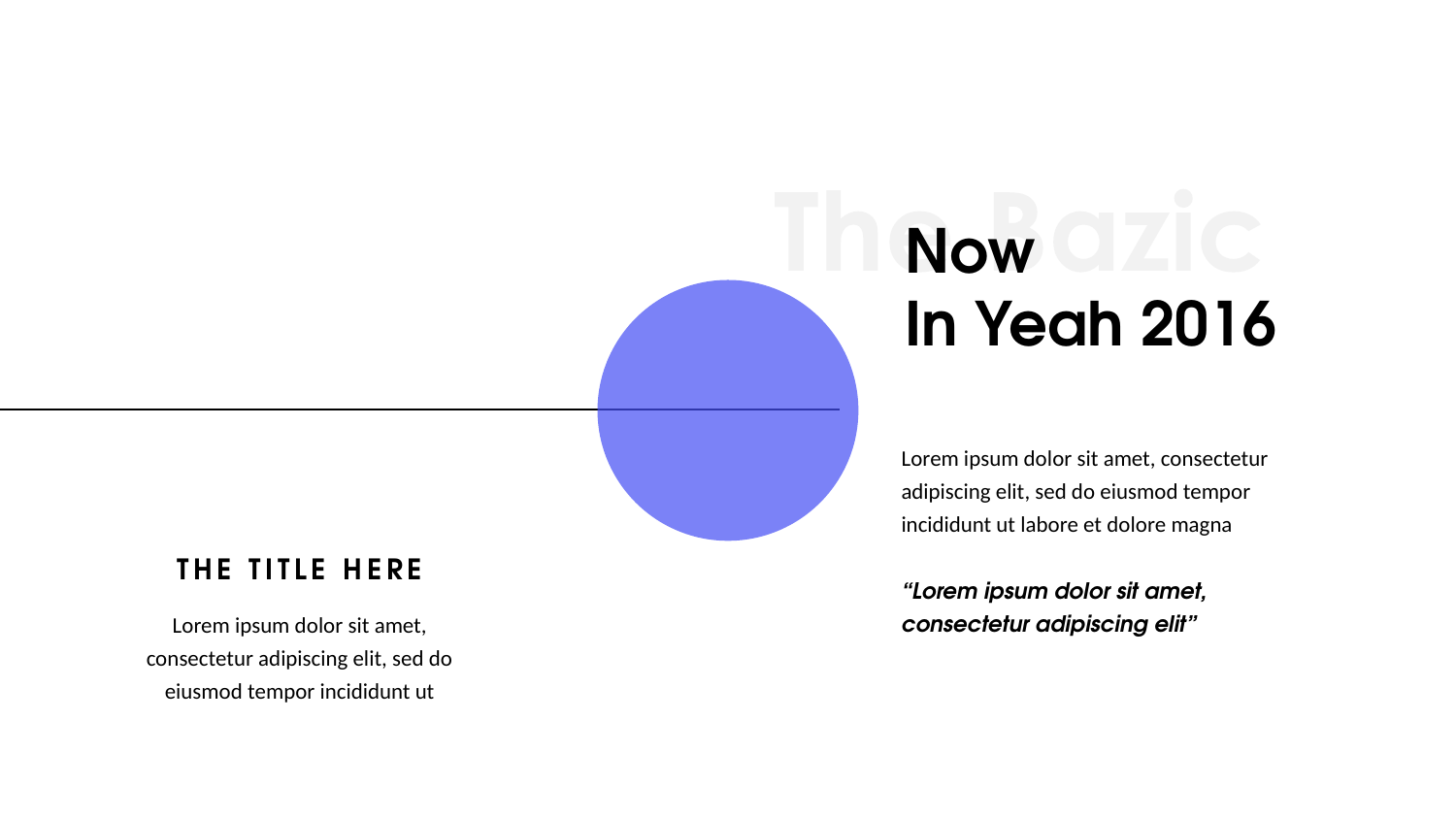

Now
In Yeah 2016

Lorem ipsum dolor sit amet, consectetur adipiscing elit, sed do eiusmod tempor incididunt ut labore et dolore magna

“Lorem ipsum dolor sit amet, consectetur adipiscing elit”
THE TITLE HERE
Lorem ipsum dolor sit amet, consectetur adipiscing elit, sed do eiusmod tempor incididunt ut